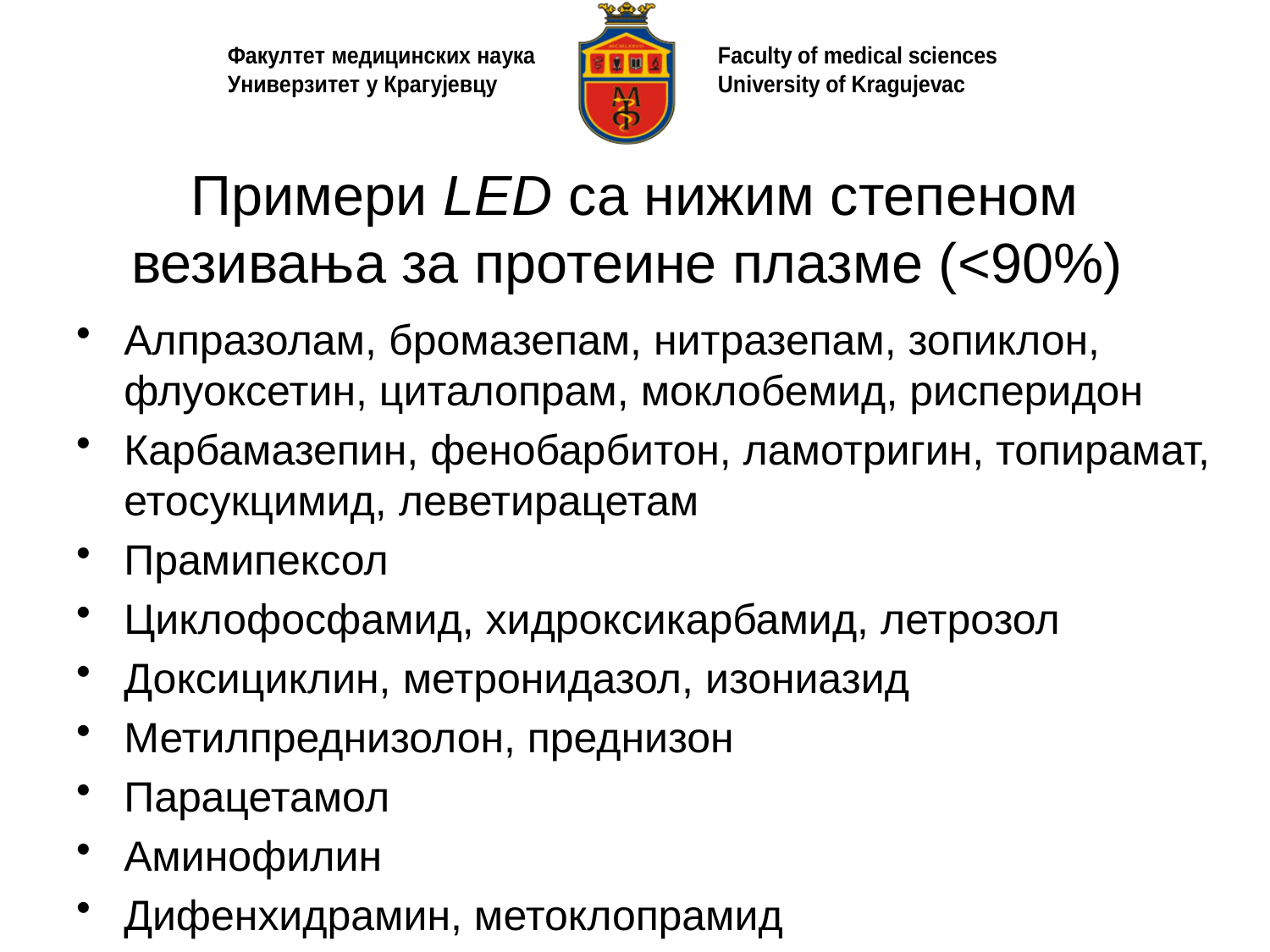

# Примери LED са нижим степеном везивања за протеине плазме (<90%)
Алпразолам, бромазепам, нитразепам, зопиклон, флуоксетин, циталопрам, моклобемид, рисперидон
Карбамазепин, фенобарбитон, ламотригин, топирамат, етосукцимид, леветирацетам
Прамипексол
Циклофосфамид, хидроксикарбамид, летрозол
Доксициклин, метронидазол, изониазид
Метилпреднизолон, преднизон
Парацетамол
Аминофилин
Дифенхидрамин, метоклопрамид